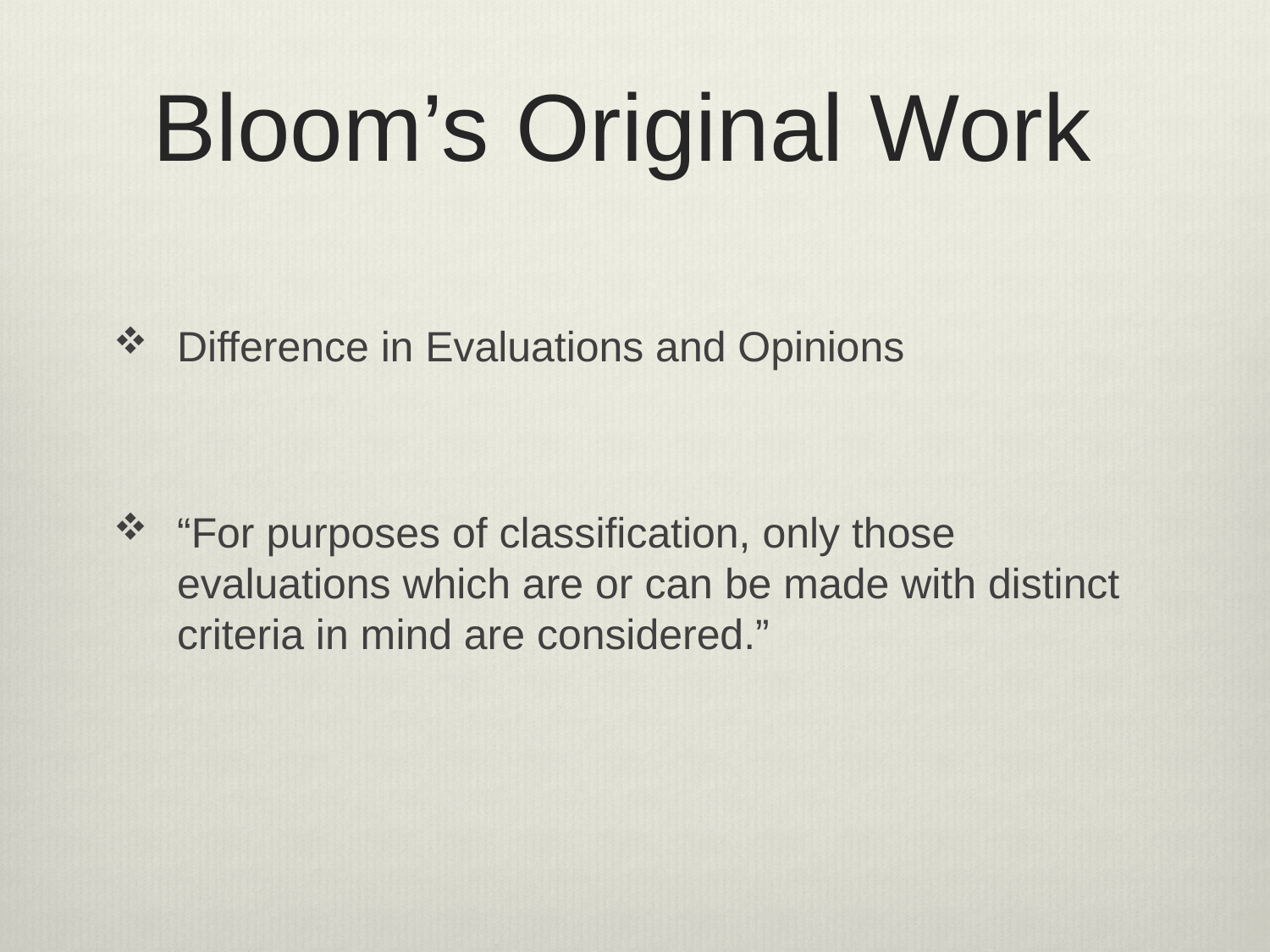

# Bloom’s Original Work

Difference in Evaluations and Opinions

“For purposes of classification, only those evaluations which are or can be made with distinct criteria in mind are considered.”